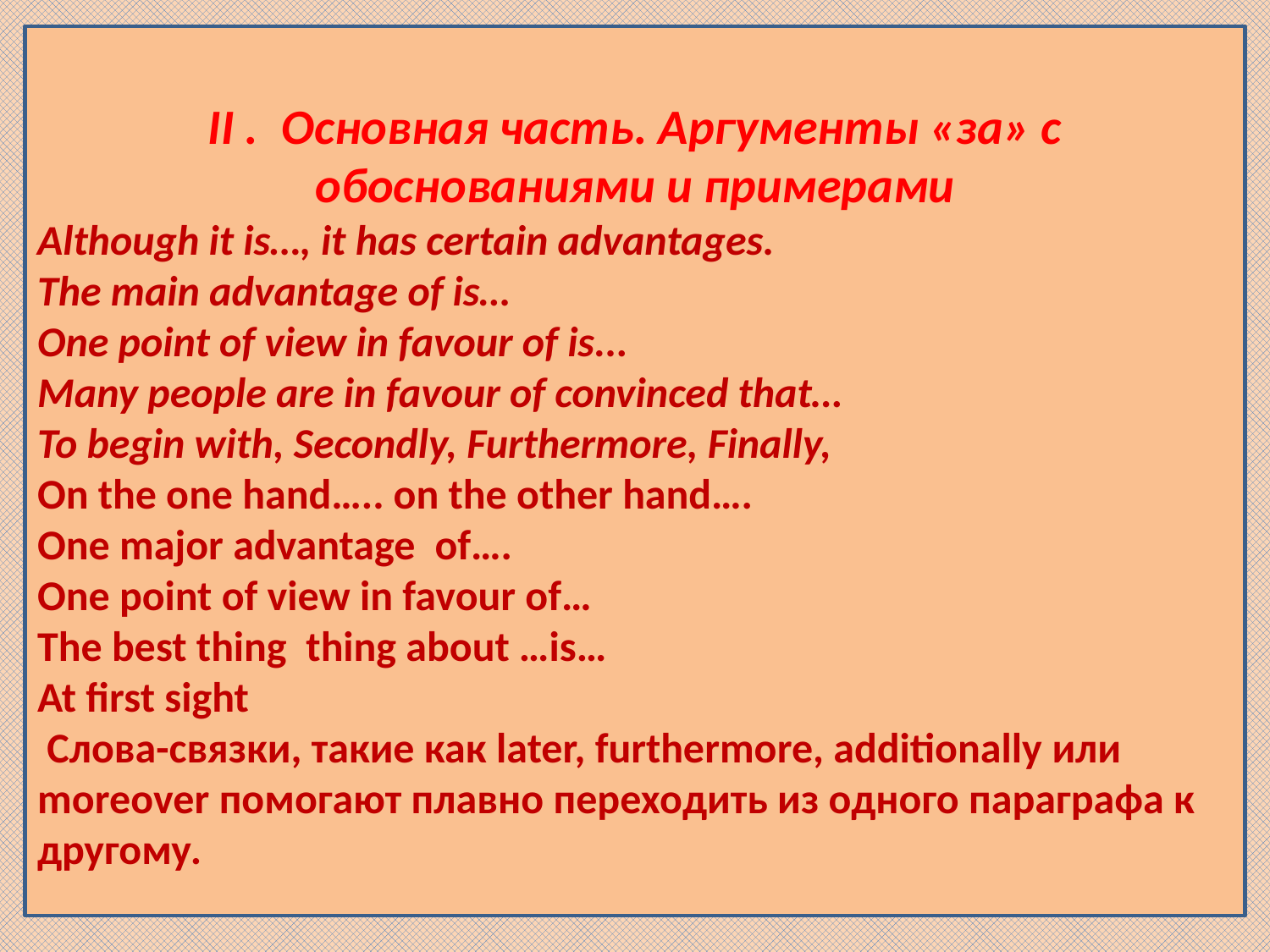

II .  Основная часть. Аргументы «за» с обоснованиями и примерами
Although it is…, it has certain advantages.
The main advantage of is…
One point of view in favour of is...
Many people are in favour of convinced that…
To begin with, Secondly, Furthermore, Finally,
On the one hand….. on the other hand….
One major advantage  of….
One point of view in favour of…
The best thing  thing about …is…
At first sight
 Слова-связки, такие как later, furthermore, additionally или moreover помогают плавно переходить из одного параграфа к другому.